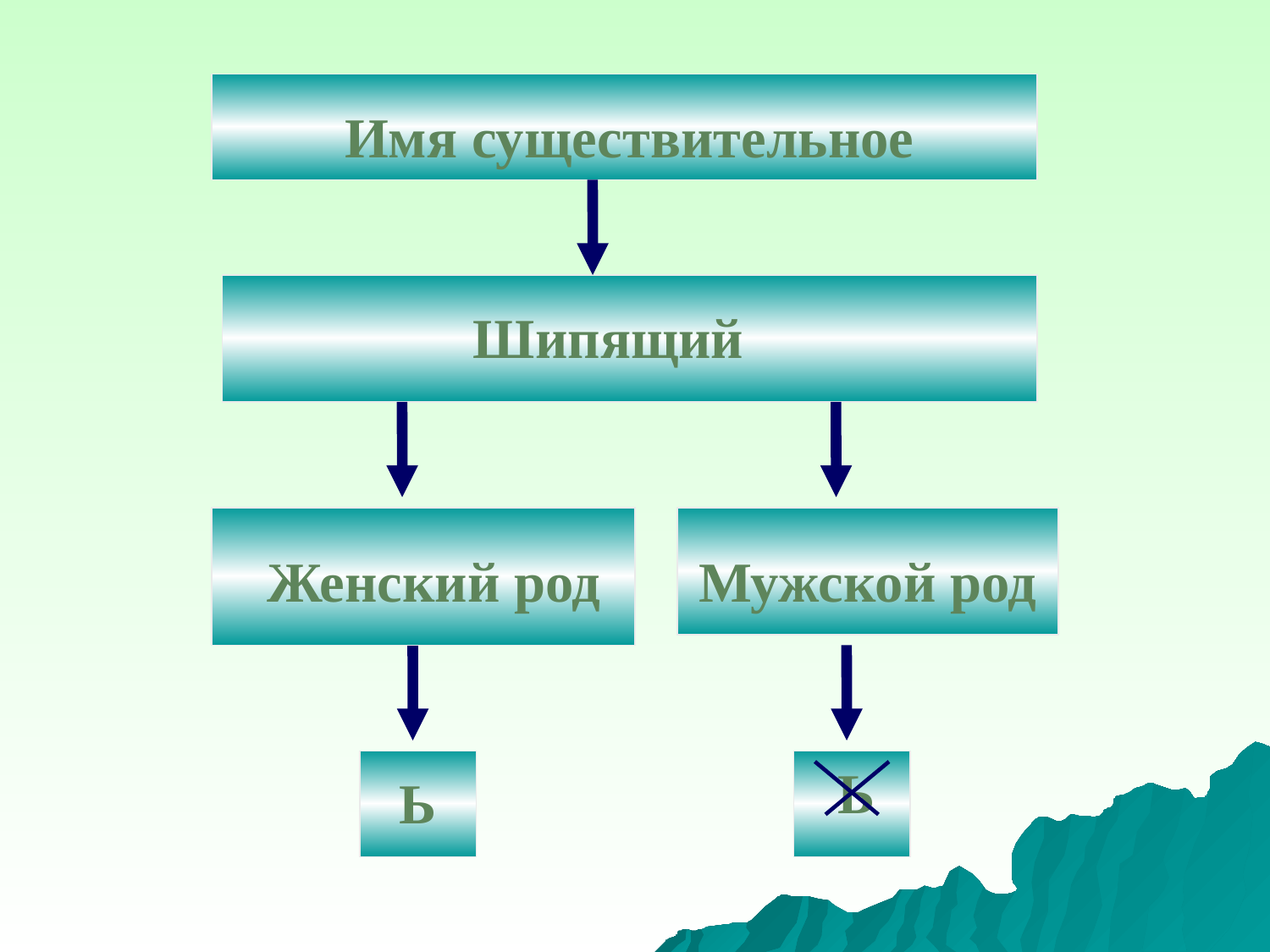

Имя существительное

Шипящий

Женский род
Мужской род

Ь
Ь